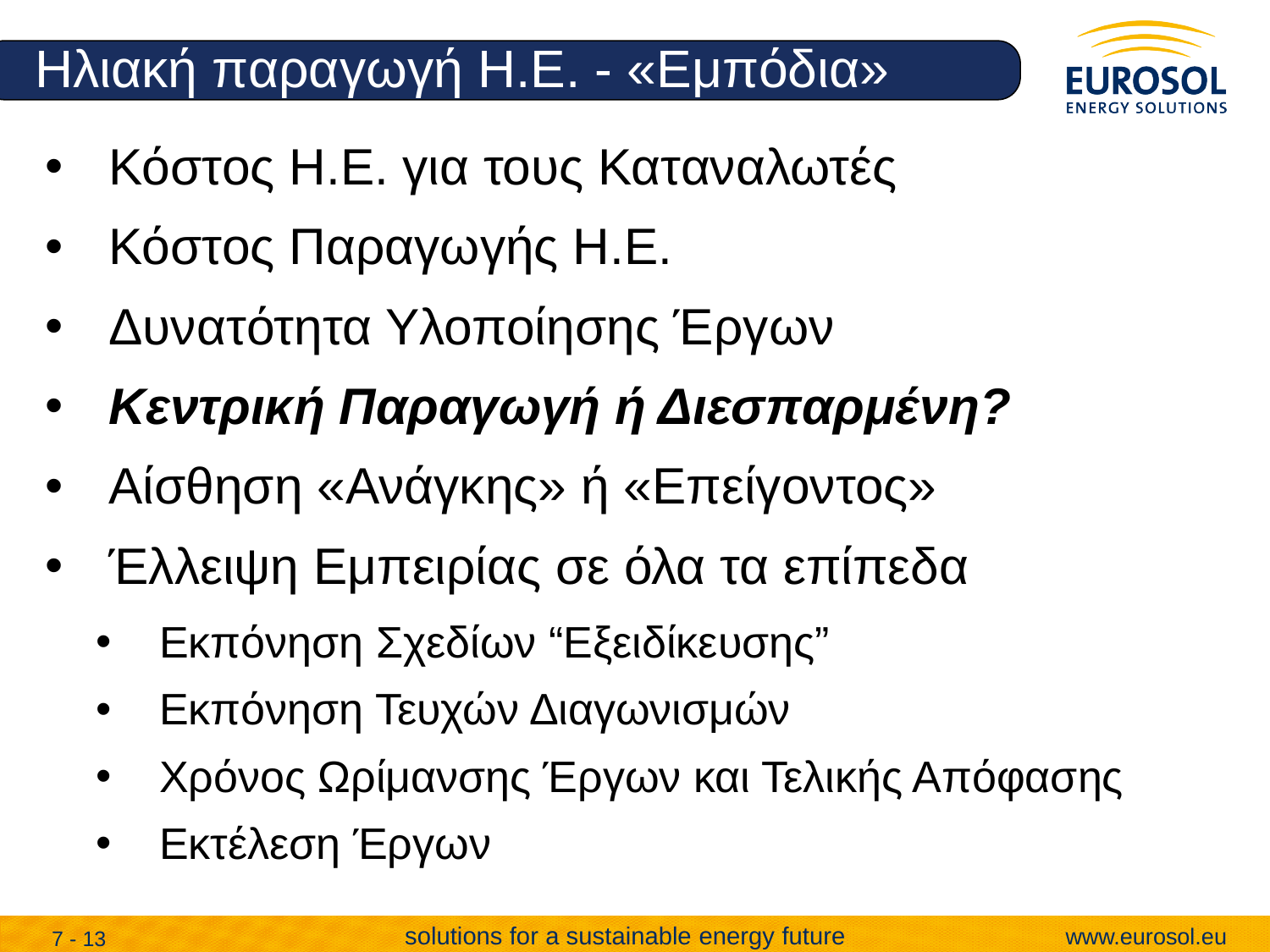

# Ηλιακή παραγωγή Η.Ε. - «Εμπόδια»
Κόστος Η.Ε. για τους Καταναλωτές
Κόστος Παραγωγής Η.Ε.
Δυνατότητα Υλοποίησης Έργων
Κεντρική Παραγωγή ή Διεσπαρμένη?
Αίσθηση «Ανάγκης» ή «Επείγοντος»
Έλλειψη Εμπειρίας σε όλα τα επίπεδα
Εκπόνηση Σχεδίων “Εξειδίκευσης”
Εκπόνηση Τευχών Διαγωνισμών
Χρόνος Ωρίμανσης Έργων και Τελικής Απόφασης
Εκτέλεση Έργων